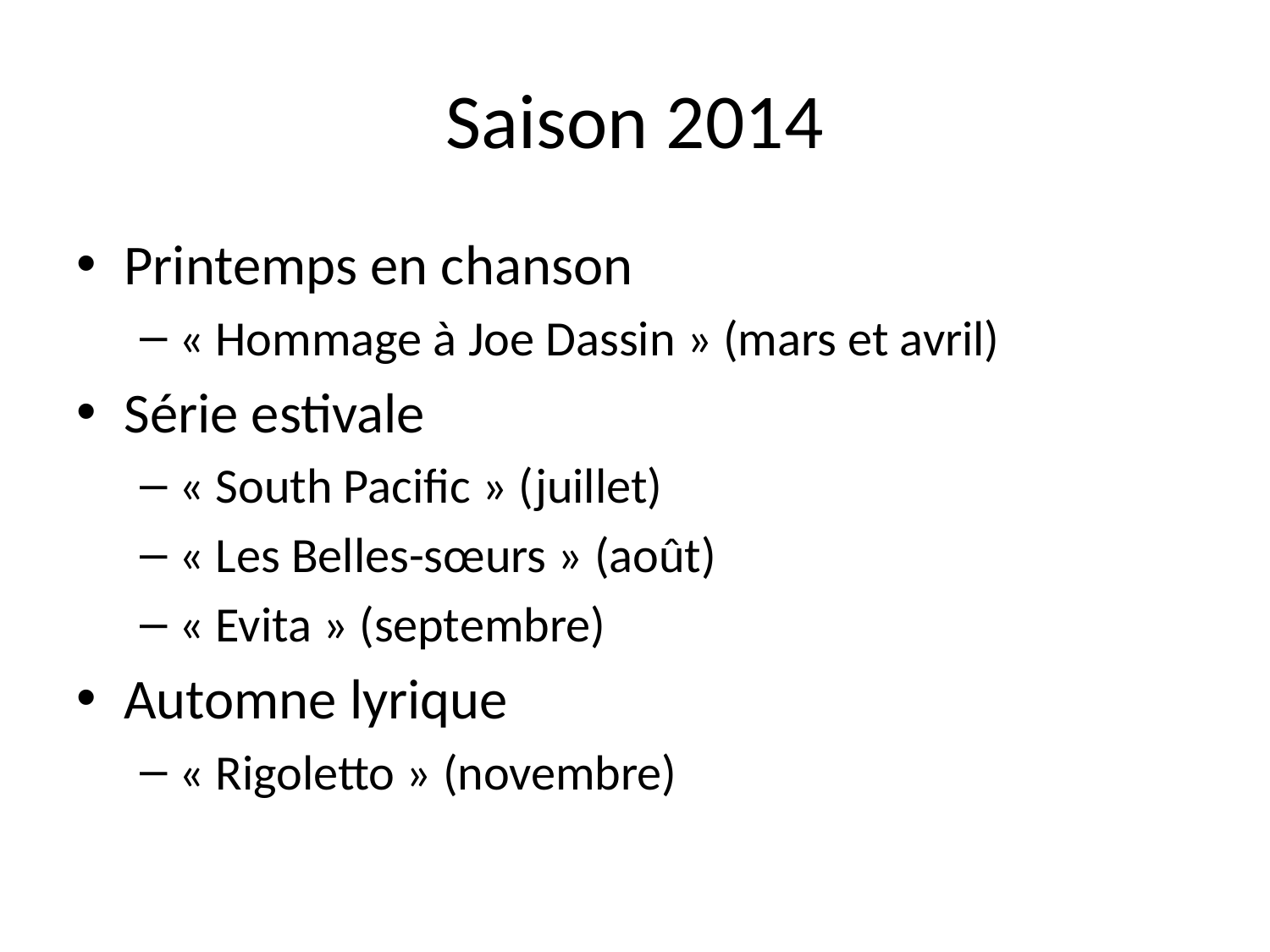

# Saison 2014
Printemps en chanson
« Hommage à Joe Dassin » (mars et avril)
Série estivale
« South Pacific » (juillet)
« Les Belles-sœurs » (août)
« Evita » (septembre)
Automne lyrique
« Rigoletto » (novembre)